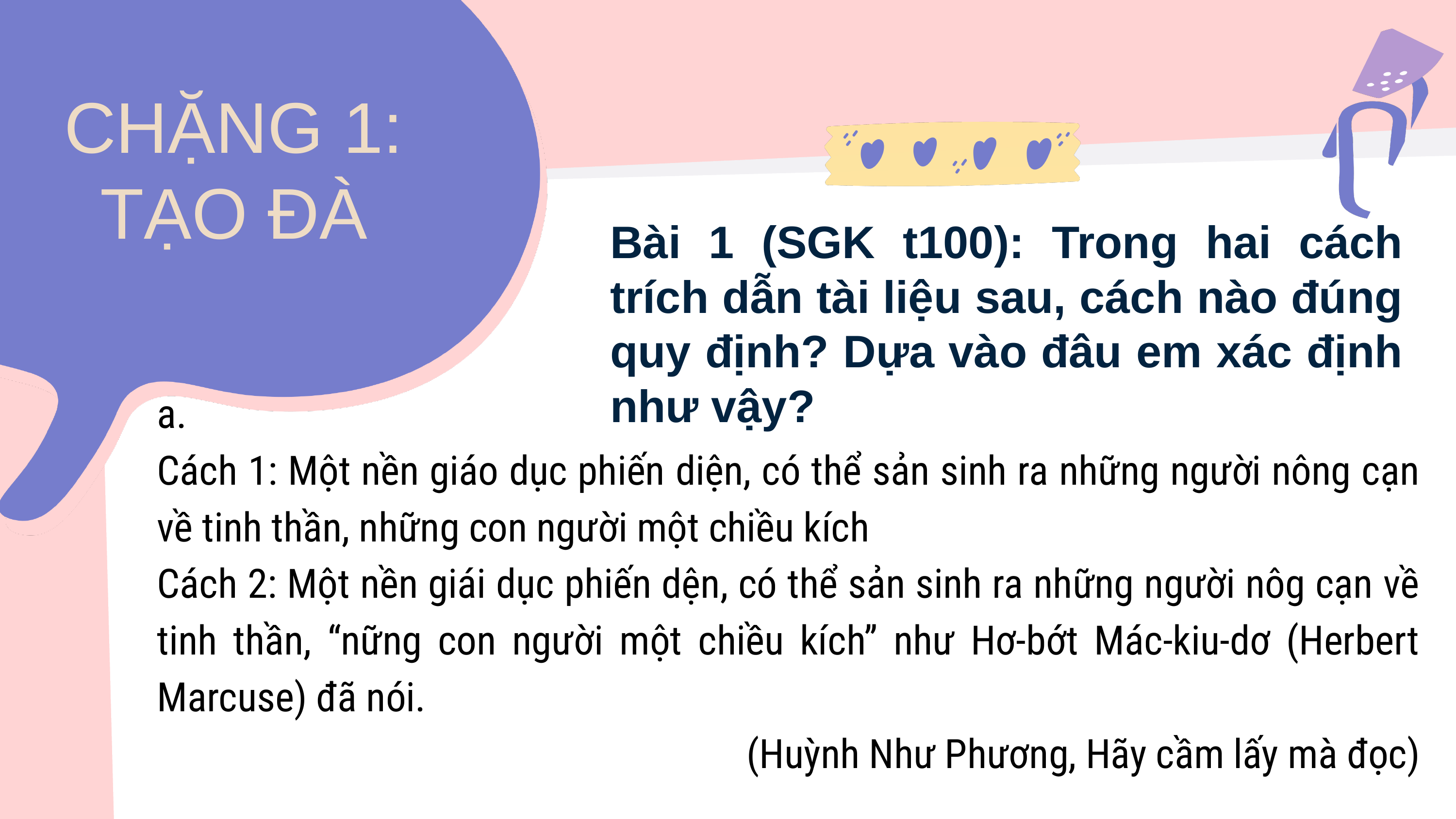

CHẶNG 1:
TẠO ĐÀ

Bài 1 (SGK t100): Trong hai cách trích dẫn tài liệu sau, cách nào đúng quy định? Dựa vào đâu em xác định như vậy?
a.
Cách 1: Một nền giáo dục phiến diện, có thể sản sinh ra những người nông cạn về tinh thần, những con người một chiều kích
Cách 2: Một nền giái dục phiến dện, có thể sản sinh ra những người nôg cạn về tinh thần, “nững con người một chiều kích” như Hơ-bớt Mác-kiu-dơ (Herbert Marcuse) đã nói.
(Huỳnh Như Phương, Hãy cầm lấy mà đọc)